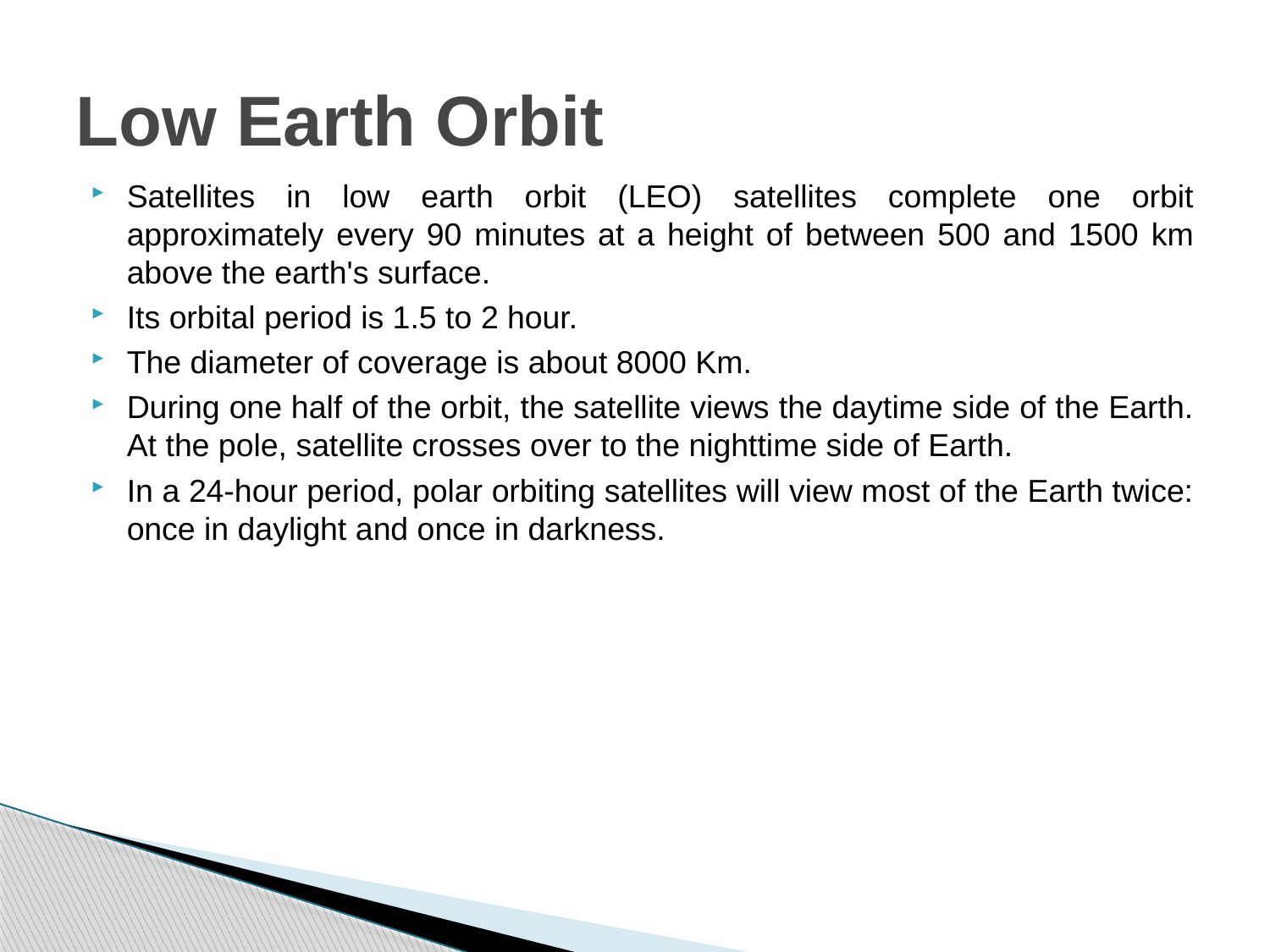

# Low Earth Orbit
Satellites in low earth orbit (LEO) satellites complete one orbit approximately every 90 minutes at a height of between 500 and 1500 km above the earth's surface.
Its orbital period is 1.5 to 2 hour.
The diameter of coverage is about 8000 Km.
During one half of the orbit, the satellite views the daytime side of the Earth. At the pole, satellite crosses over to the nighttime side of Earth.
In a 24-hour period, polar orbiting satellites will view most of the Earth twice: once in daylight and once in darkness.